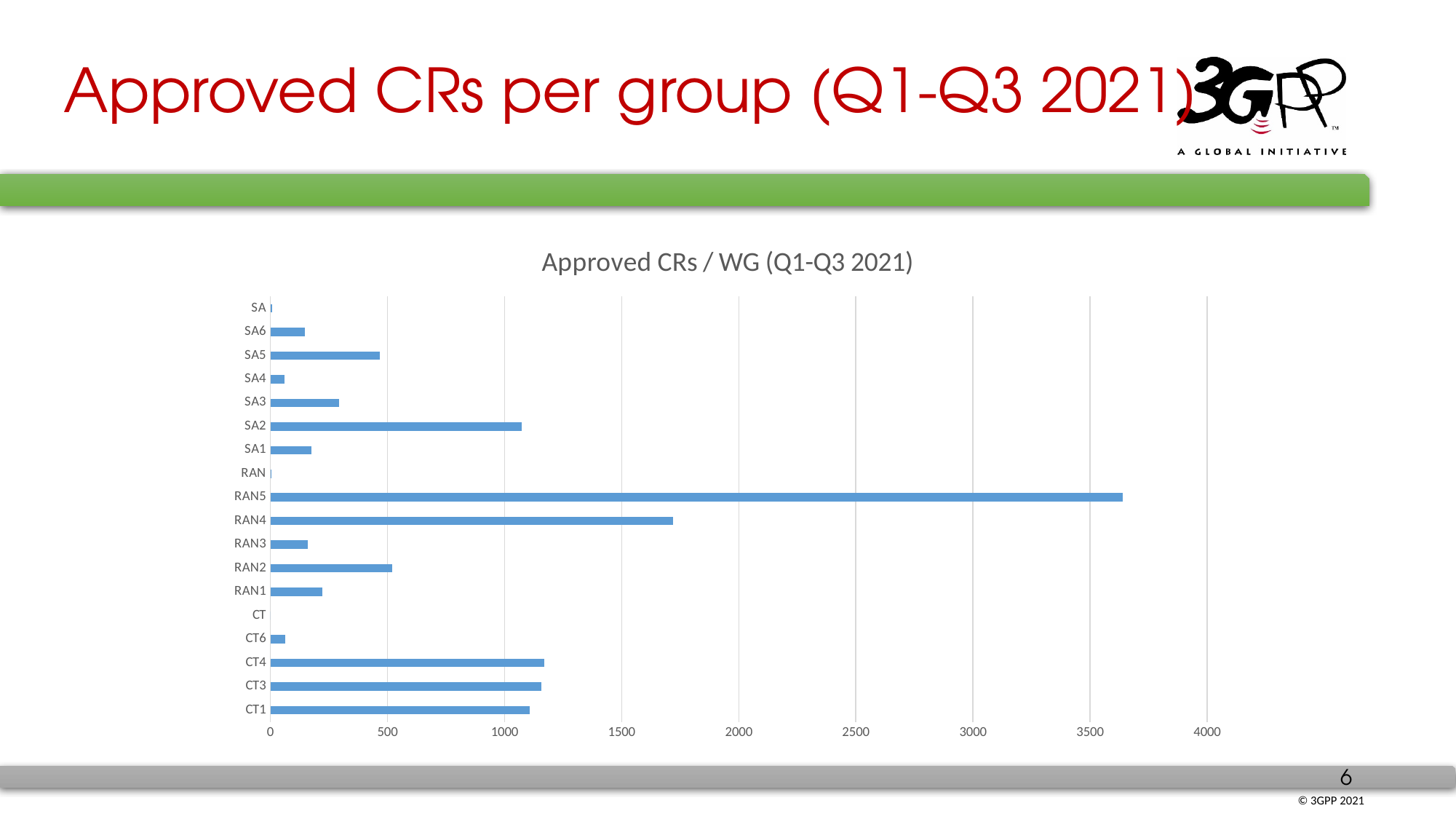

# Approved CRs per group (Q1-Q3 2021)

### Chart: Approved CRs / WG (Q1-Q3 2021)

| Category |  |
|---|---|
| CT1 | 1106.0 |
| CT3 | 1156.0 |
| CT4 | 1169.0 |
| CT6 | 62.0 |
| CT | 0.0 |
| RAN1 | 223.0 |
| RAN2 | 521.0 |
| RAN3 | 159.0 |
| RAN4 | 1718.0 |
| RAN5 | 3639.0 |
| RAN | 1.0 |
| SA1 | 176.0 |
| SA2 | 1074.0 |
| SA3 | 292.0 |
| SA4 | 60.0 |
| SA5 | 468.0 |
| SA6 | 148.0 |
| SA | 7.0 |